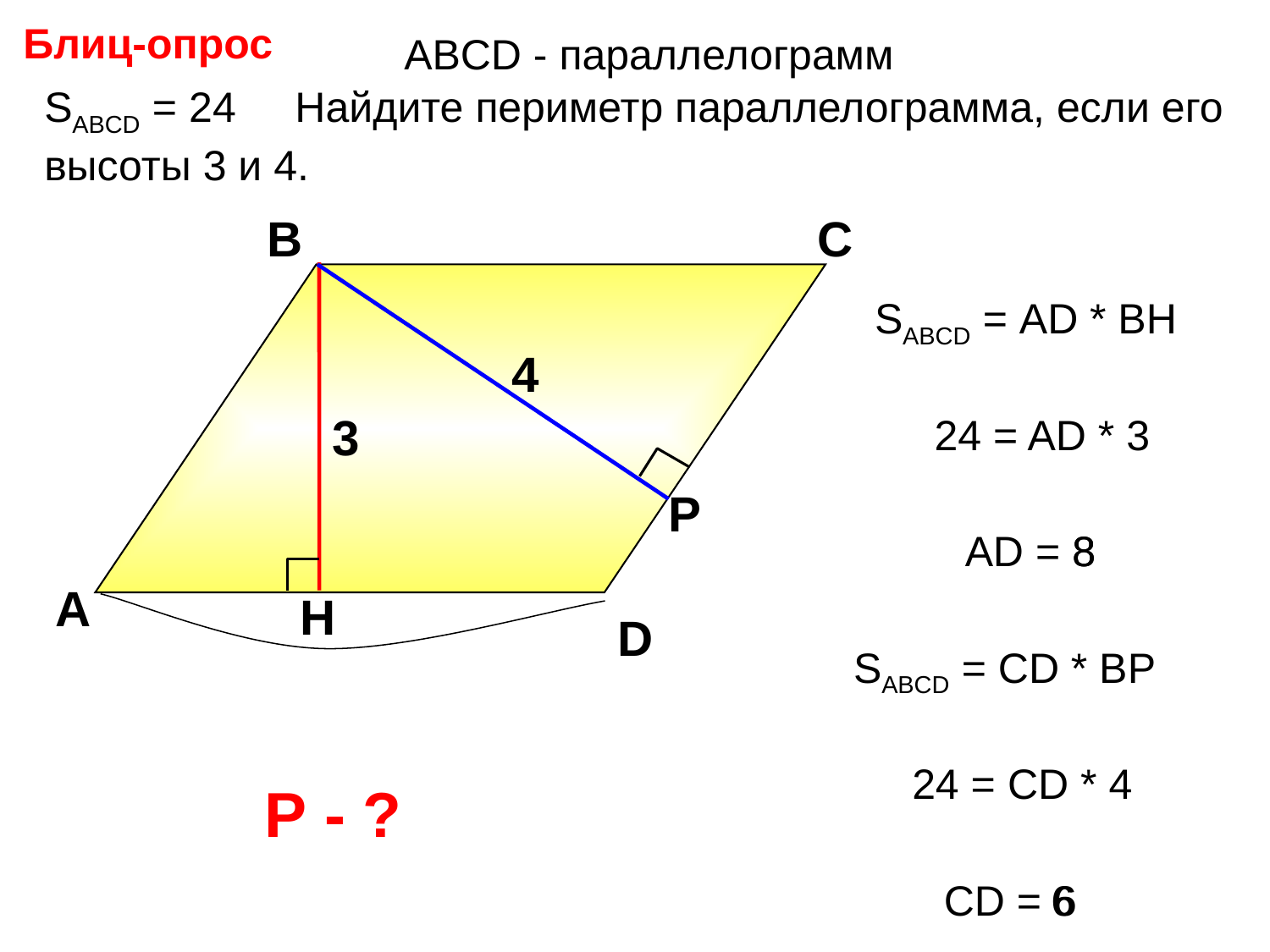

Блиц-опрос
АBCD - параллелограмм
SABCD = 24     Найдите периметр параллелограмма, если его высоты 3 и 4.
В
С

H

Р
SABCD = АD * BH
4
3
24 = AD * 3
AD = 8
 8
А

D
SABCD = СD * BР
24 = СD * 4
Р - ?
СD = 6
 6